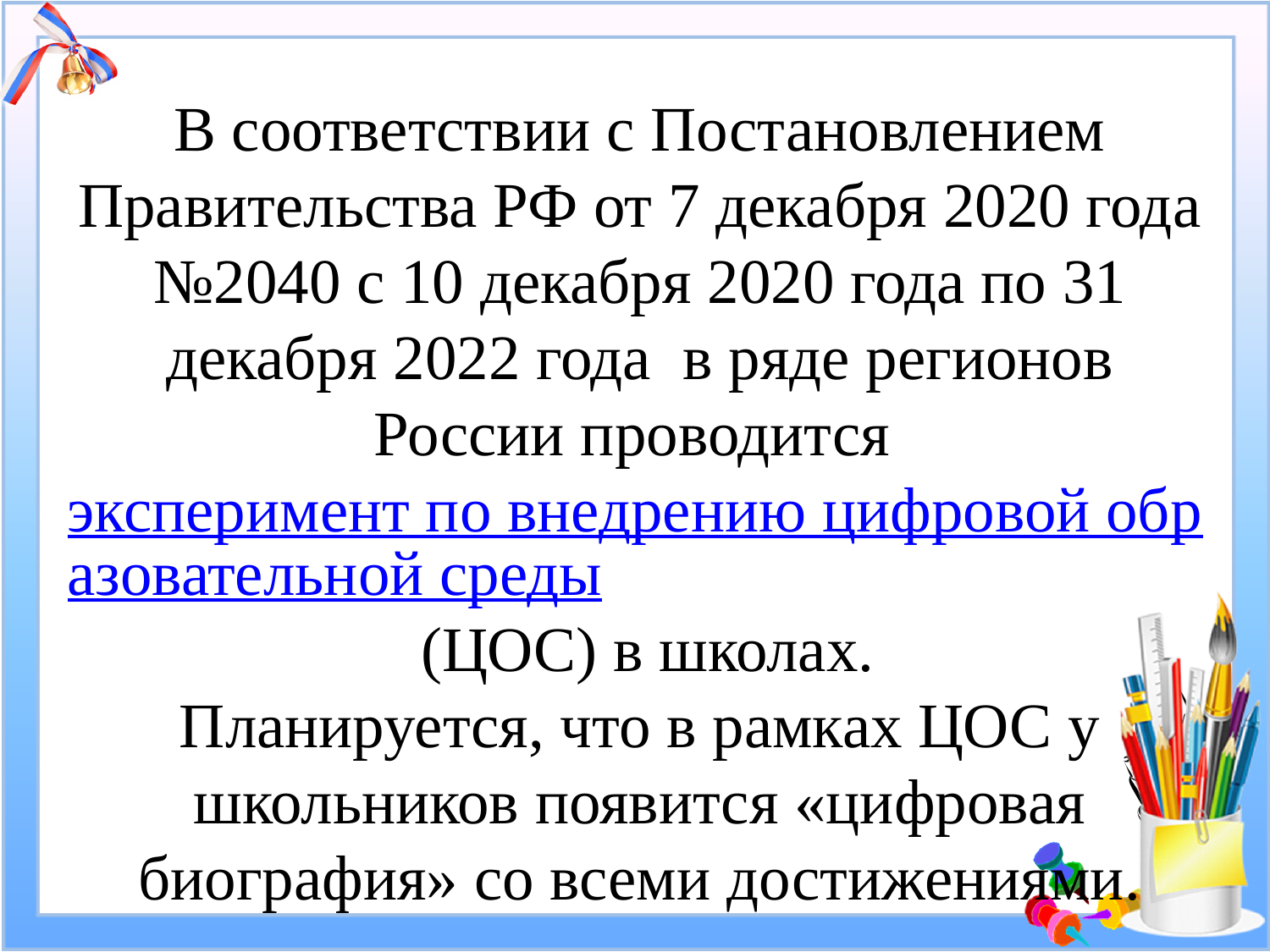

В соответствии с Постановлением Правительства РФ от 7 декабря 2020 года №2040 с 10 декабря 2020 года по 31 декабря 2022 года  в ряде регионов России проводится эксперимент по внедрению цифровой образовательной среды  (ЦОС) в школах.
Планируется, что в рамках ЦОС у школьников появится «цифровая биография» со всеми достижениями.